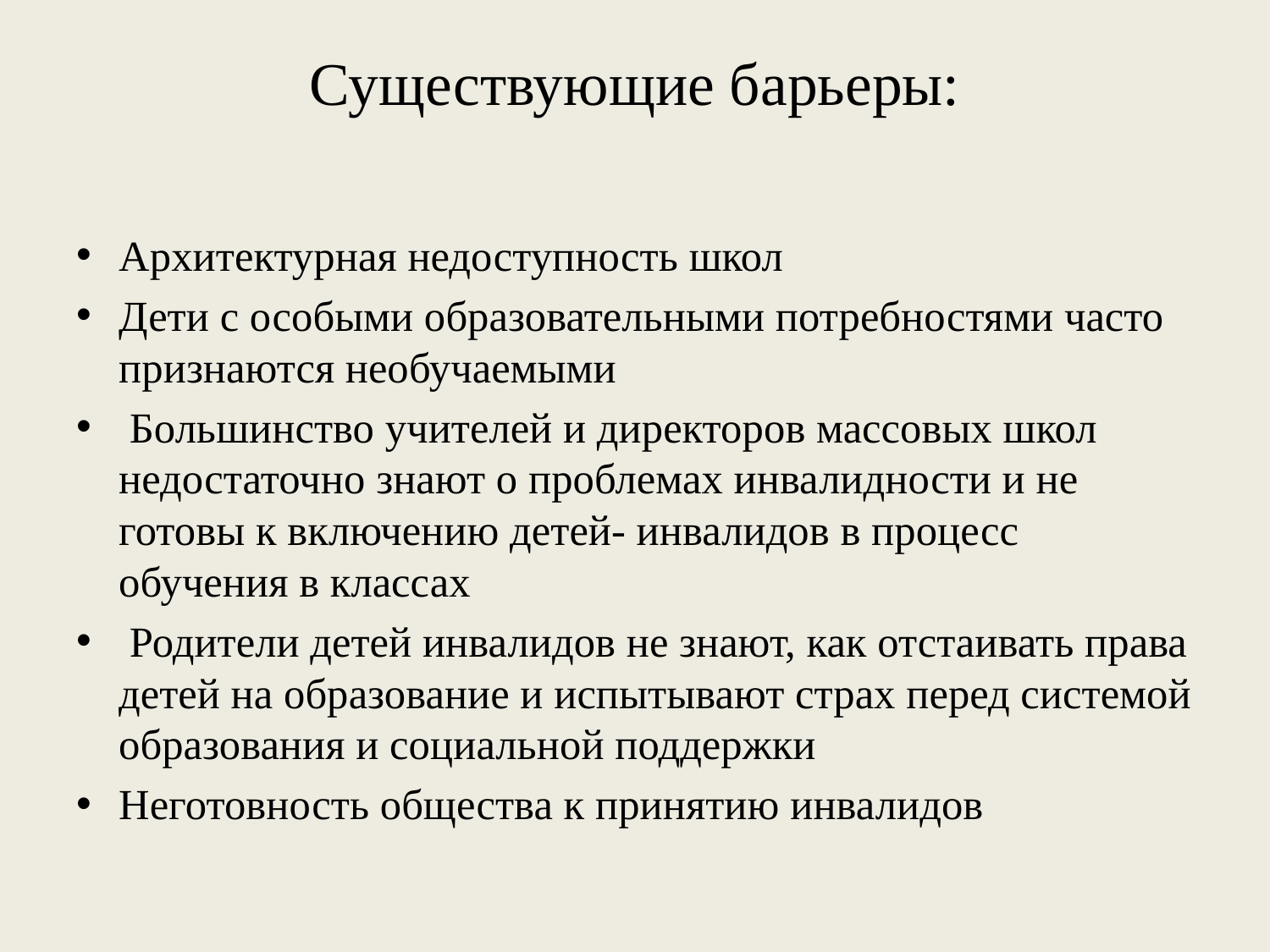

# Существующие барьеры:
Архитектурная недоступность школ
Дети с особыми образовательными потребностями часто признаются необучаемыми
 Большинство учителей и директоров массовых школ недостаточно знают о проблемах инвалидности и не готовы к включению детей- инвалидов в процесс обучения в классах
 Родители детей инвалидов не знают, как отстаивать права детей на образование и испытывают страх перед системой образования и социальной поддержки
Неготовность общества к принятию инвалидов